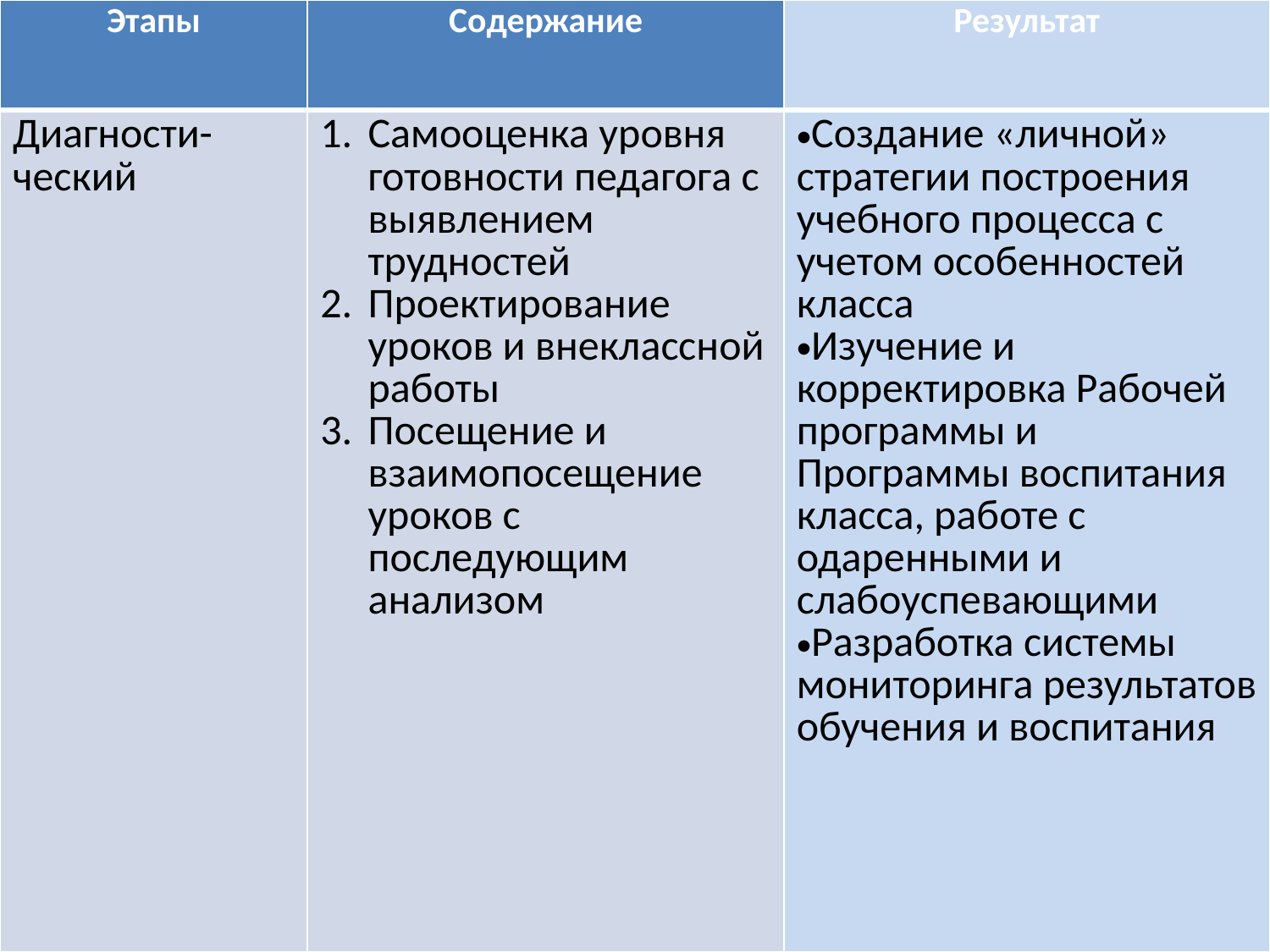

| Этапы | Содержание | Результат |
| --- | --- | --- |
| Диагности- ческий | Самооценка уровня готовности педагога с выявлением трудностей Проектирование уроков и внеклассной работы Посещение и взаимопосещение уроков с последующим анализом | Создание «личной» стратегии построения учебного процесса с учетом особенностей класса Изучение и корректировка Рабочей программы и Программы воспитания класса, работе с одаренными и слабоуспевающими Разработка системы мониторинга результатов обучения и воспитания |
#